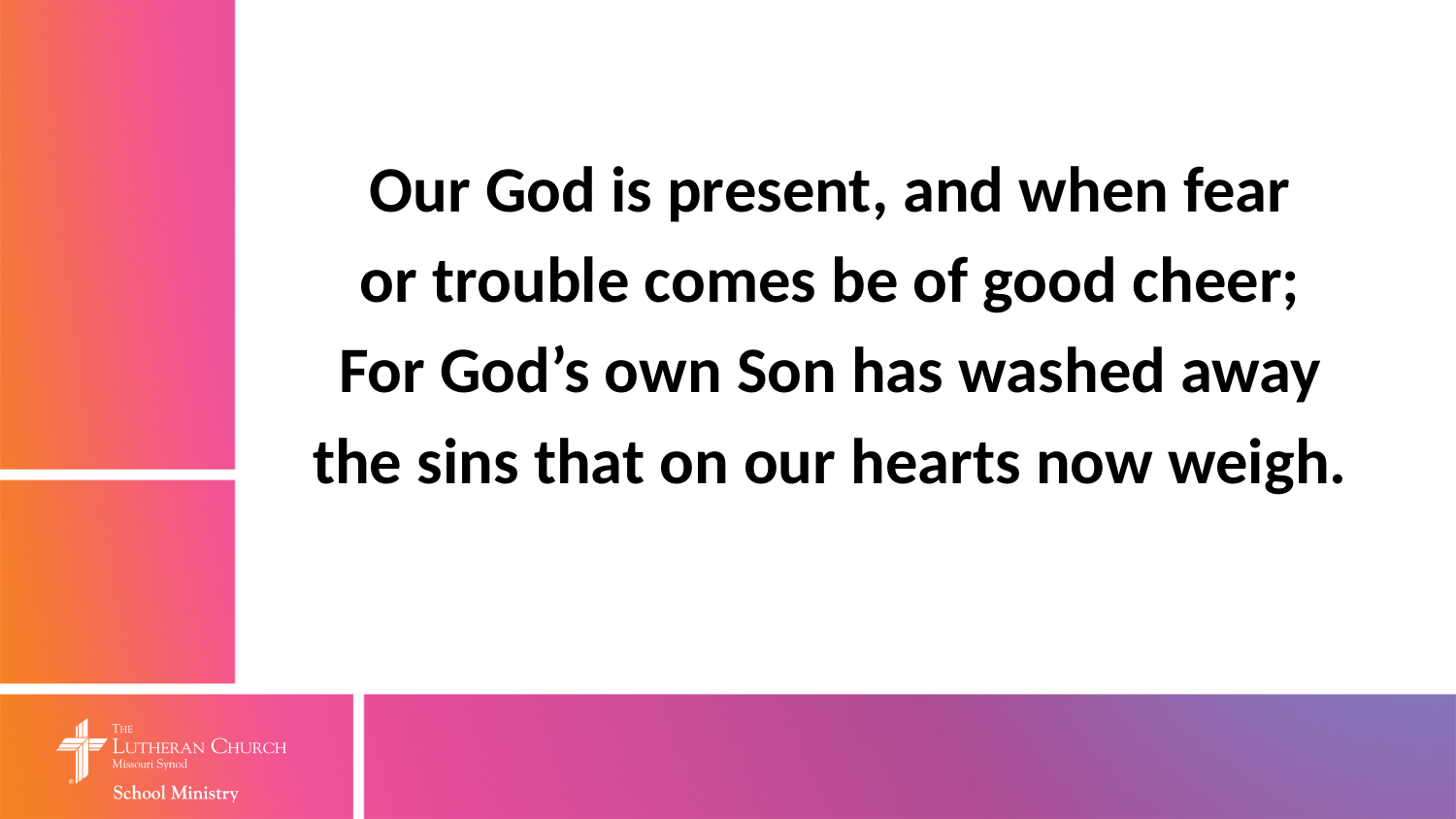

Our God is present, and when fear
or trouble comes be of good cheer;
For God’s own Son has washed away
the sins that on our hearts now weigh.